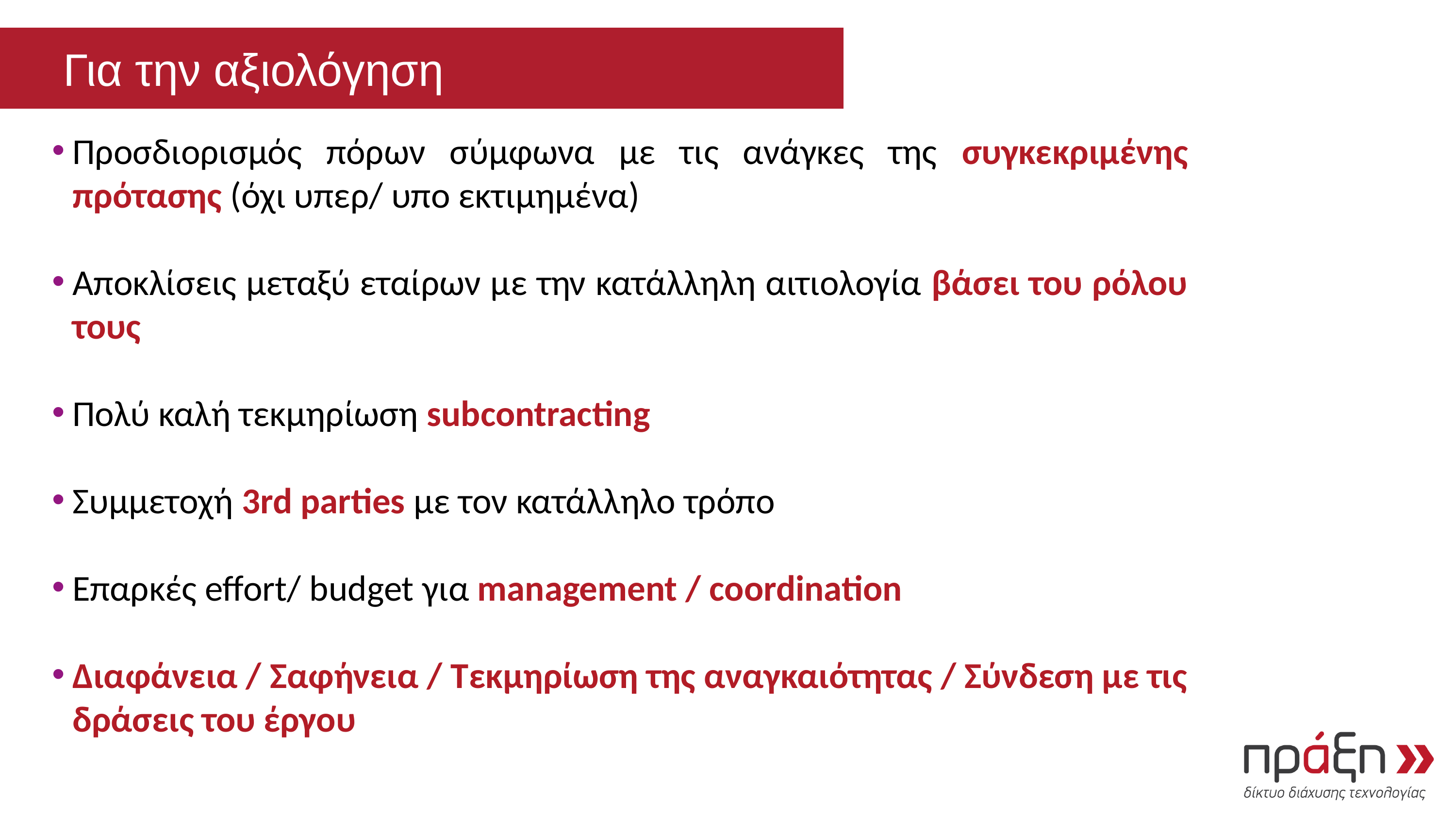

Για την αξιολόγηση
Προσδιορισμός πόρων σύμφωνα με τις ανάγκες της συγκεκριμένης πρότασης (όχι υπερ/ υπο εκτιμημένα)

Αποκλίσεις μεταξύ εταίρων με την κατάλληλη αιτιολογία βάσει του ρόλου τους

Πολύ καλή τεκμηρίωση subcontracting

Συμμετοχή 3rd parties με τον κατάλληλο τρόπο

Επαρκές effort/ budget για management / coordination

Διαφάνεια / Σαφήνεια / Τεκμηρίωση της αναγκαιότητας / Σύνδεση με τις δράσεις του έργου